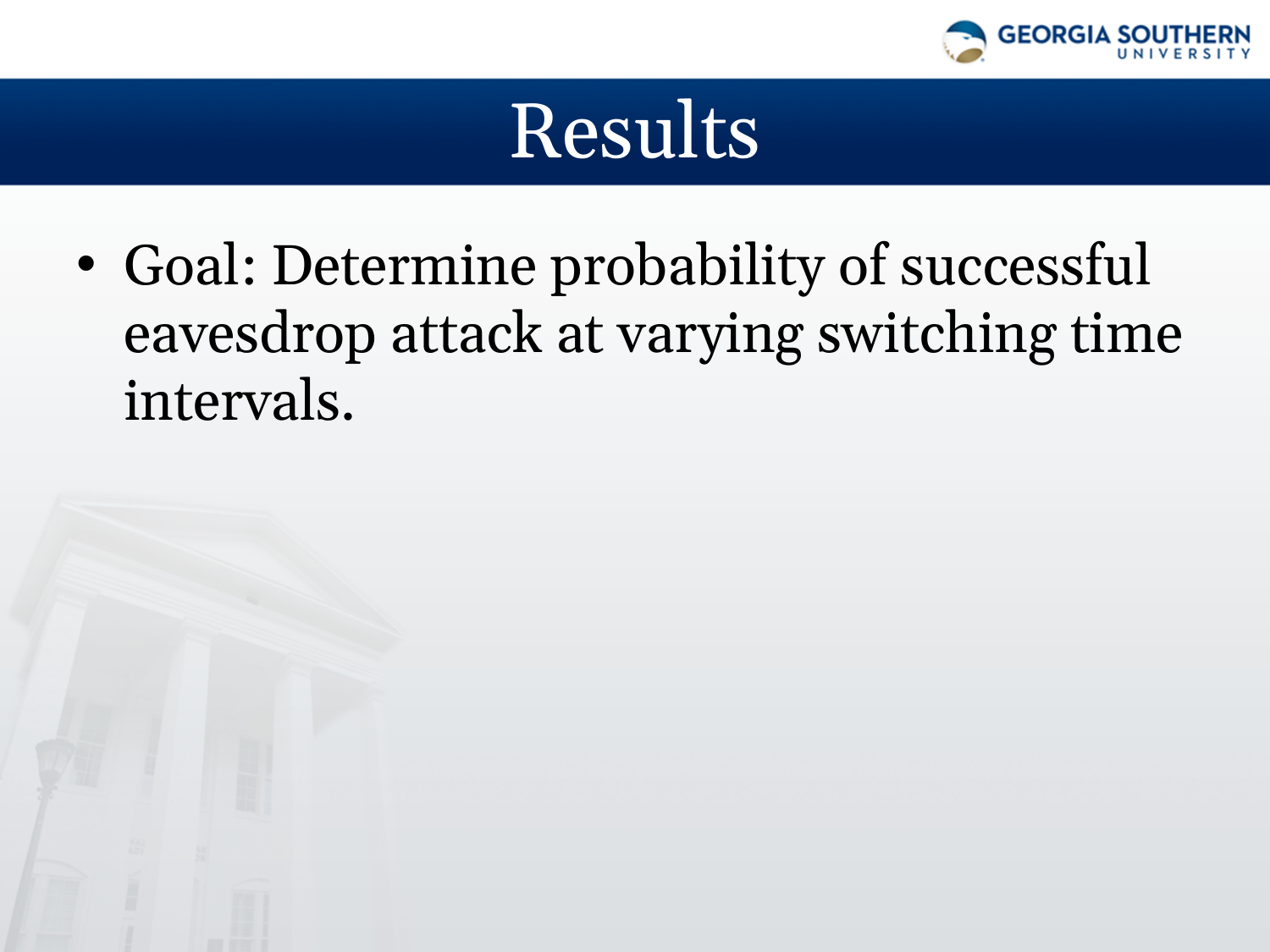

# Results
Goal: Determine probability of successful eavesdrop attack at varying switching time intervals.